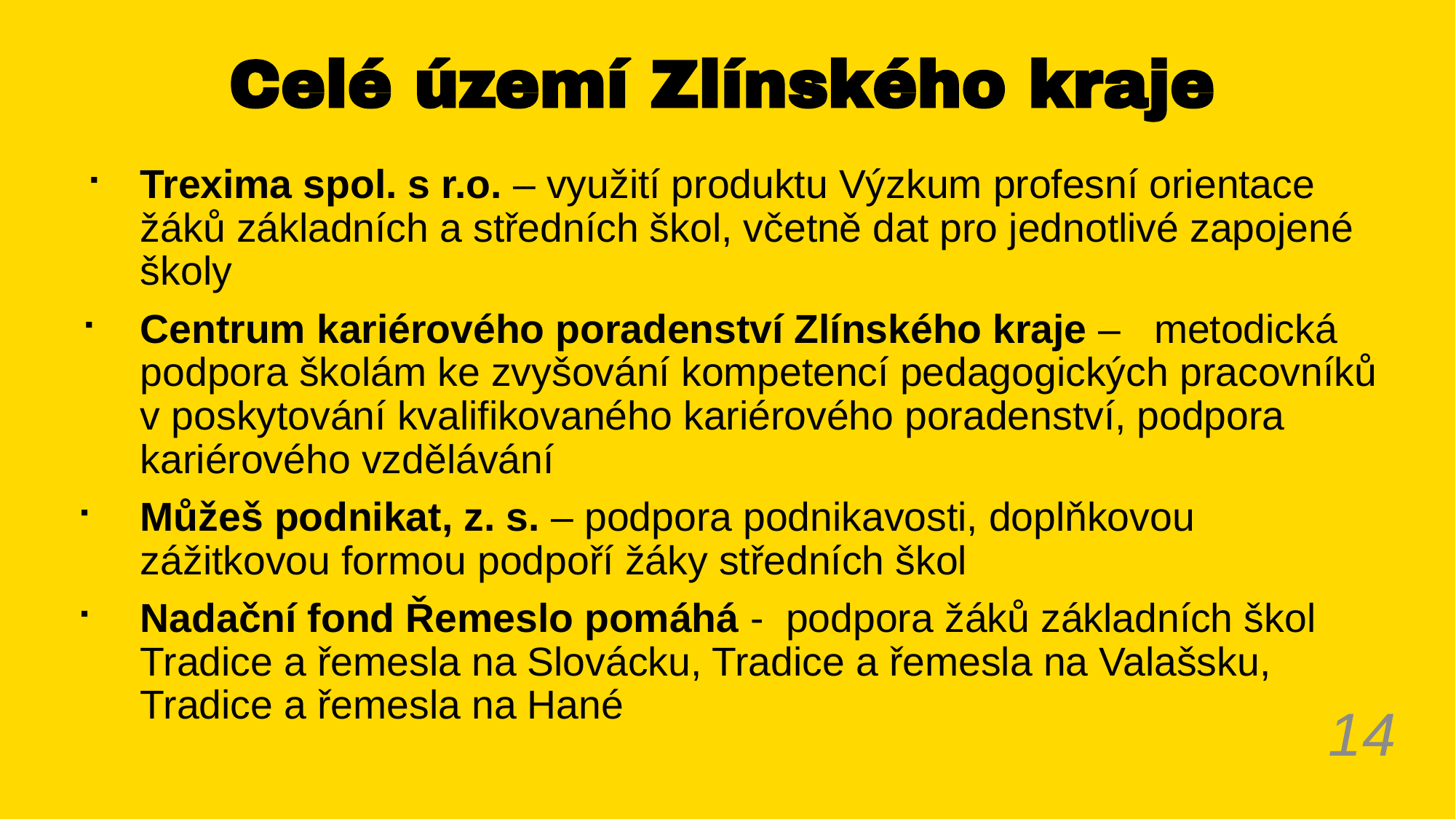

# Celé území Zlínského kraje
Trexima spol. s r.o. – využití produktu Výzkum profesní orientace žáků základních a středních škol, včetně dat pro jednotlivé zapojené školy
Centrum kariérového poradenství Zlínského kraje –   metodická podpora školám ke zvyšování kompetencí pedagogických pracovníků v poskytování kvalifikovaného kariérového poradenství, podpora kariérového vzdělávání
Můžeš podnikat, z. s. – podpora podnikavosti, doplňkovou zážitkovou formou podpoří žáky středních škol
Nadační fond Řemeslo pomáhá -  podpora žáků základních škol Tradice a řemesla na Slovácku, Tradice a řemesla na Valašsku, Tradice a řemesla na Hané

14